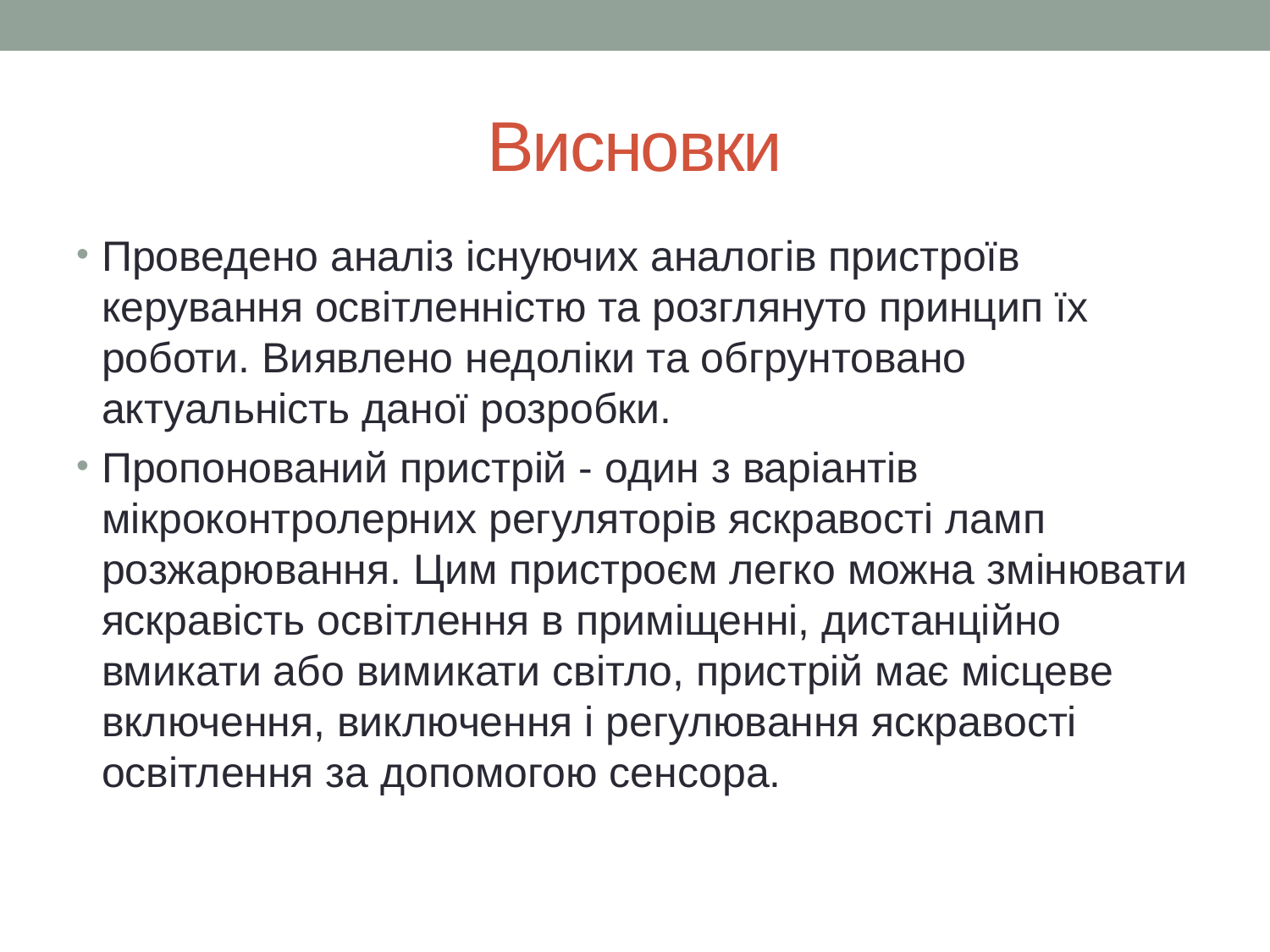

# Висновки
Проведено аналіз існуючих аналогів пристроїв керування освітленністю та розглянуто принцип їх роботи. Виявлено недоліки та обгрунтовано актуальність даної розробки.
Пропонований пристрій - один з варіантів мікроконтролерних регуляторів яскравості ламп розжарювання. Цим пристроєм легко можна змінювати яскравість освітлення в приміщенні, дистанційно вмикати або вимикати світло, пристрій має місцеве включення, виключення і регулювання яскравості освітлення за допомогою сенсора.